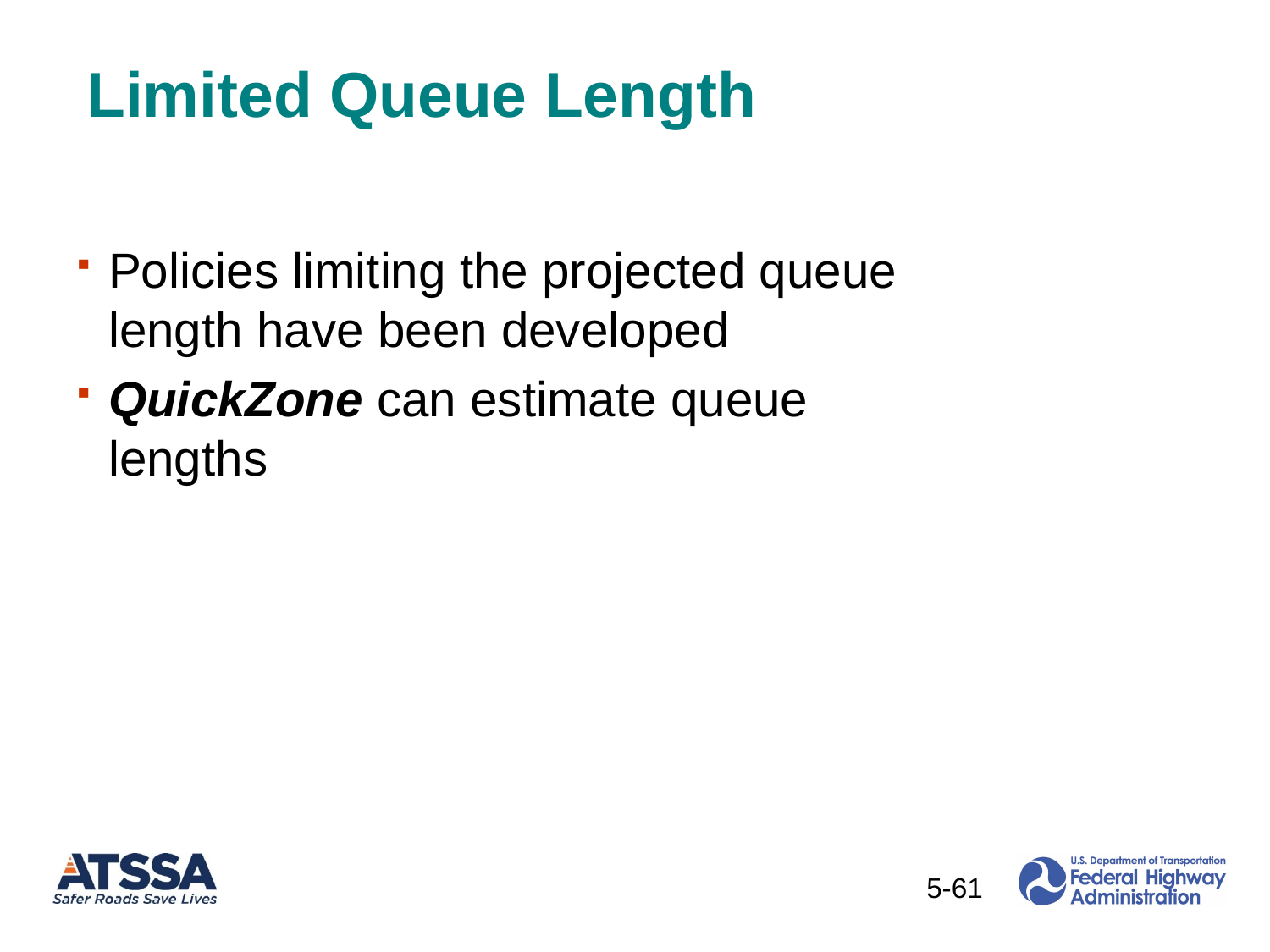

# Limited Queue Length
Policies limiting the projected queue length have been developed
QuickZone can estimate queue lengths